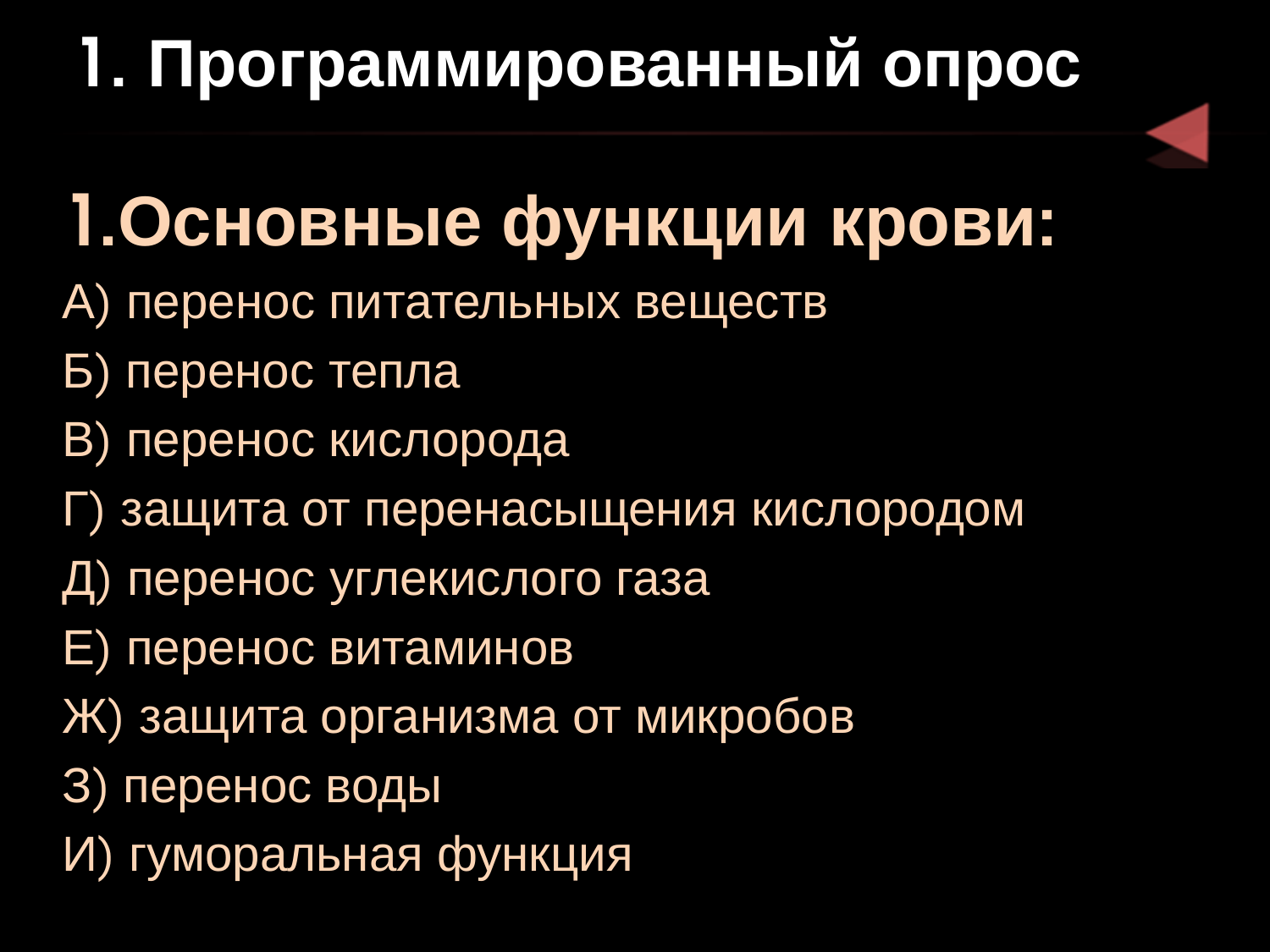

# 1. Программированный опрос
Основные функции крови:
А) перенос питательных веществ
Б) перенос тепла
В) перенос кислорода
Г) защита от перенасыщения кислородом
Д) перенос углекислого газа
Е) перенос витаминов
Ж) защита организма от микробов
З) перенос воды
И) гуморальная функция